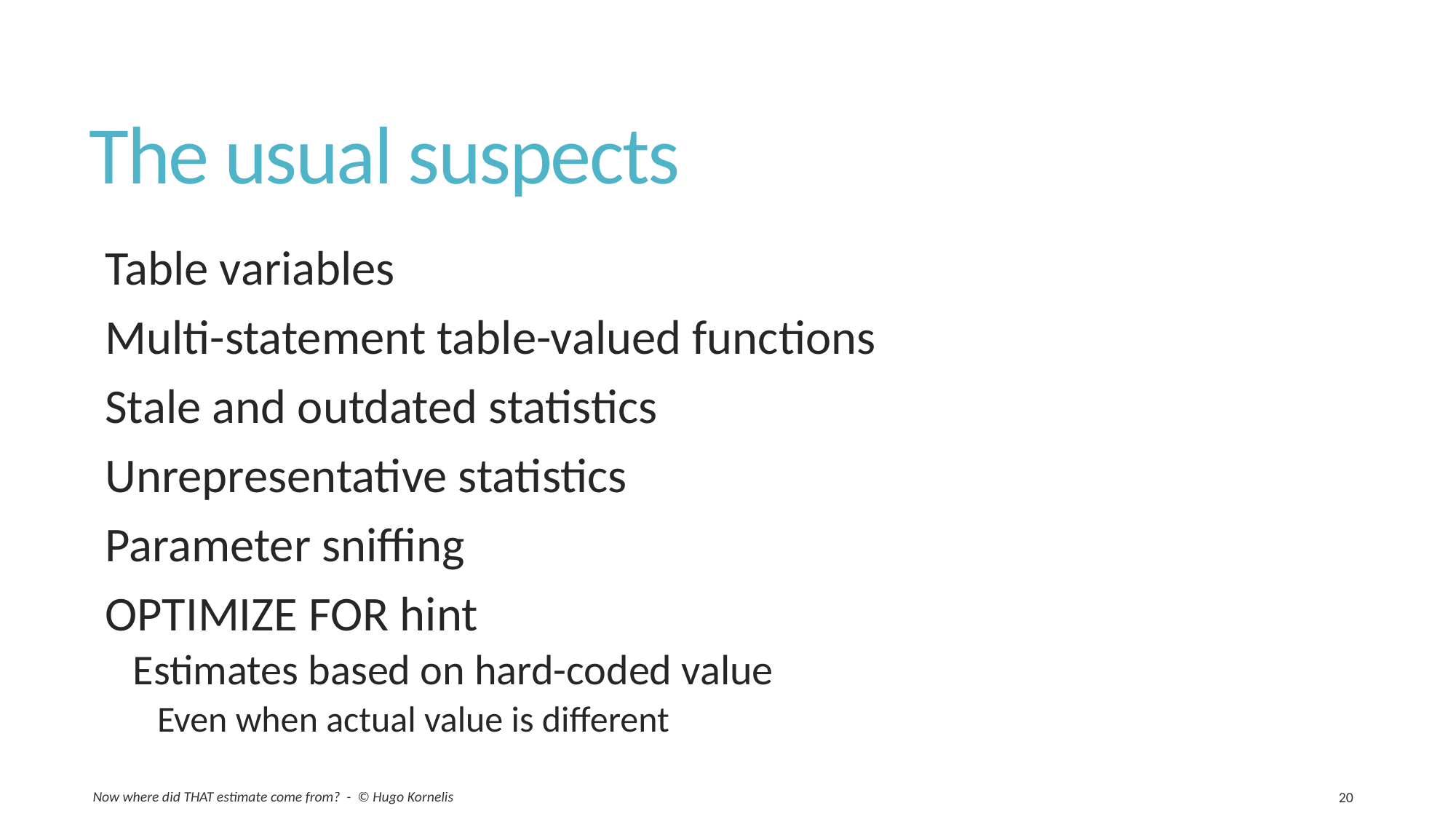

# The usual suspects
Table variables
Multi-statement table-valued functions
Stale and outdated statistics
Unrepresentative statistics
Parameter sniffing
OPTIMIZE FOR hint
Estimates based on hard-coded value
Even when actual value is different
Now where did THAT estimate come from?  -  © Hugo Kornelis
20